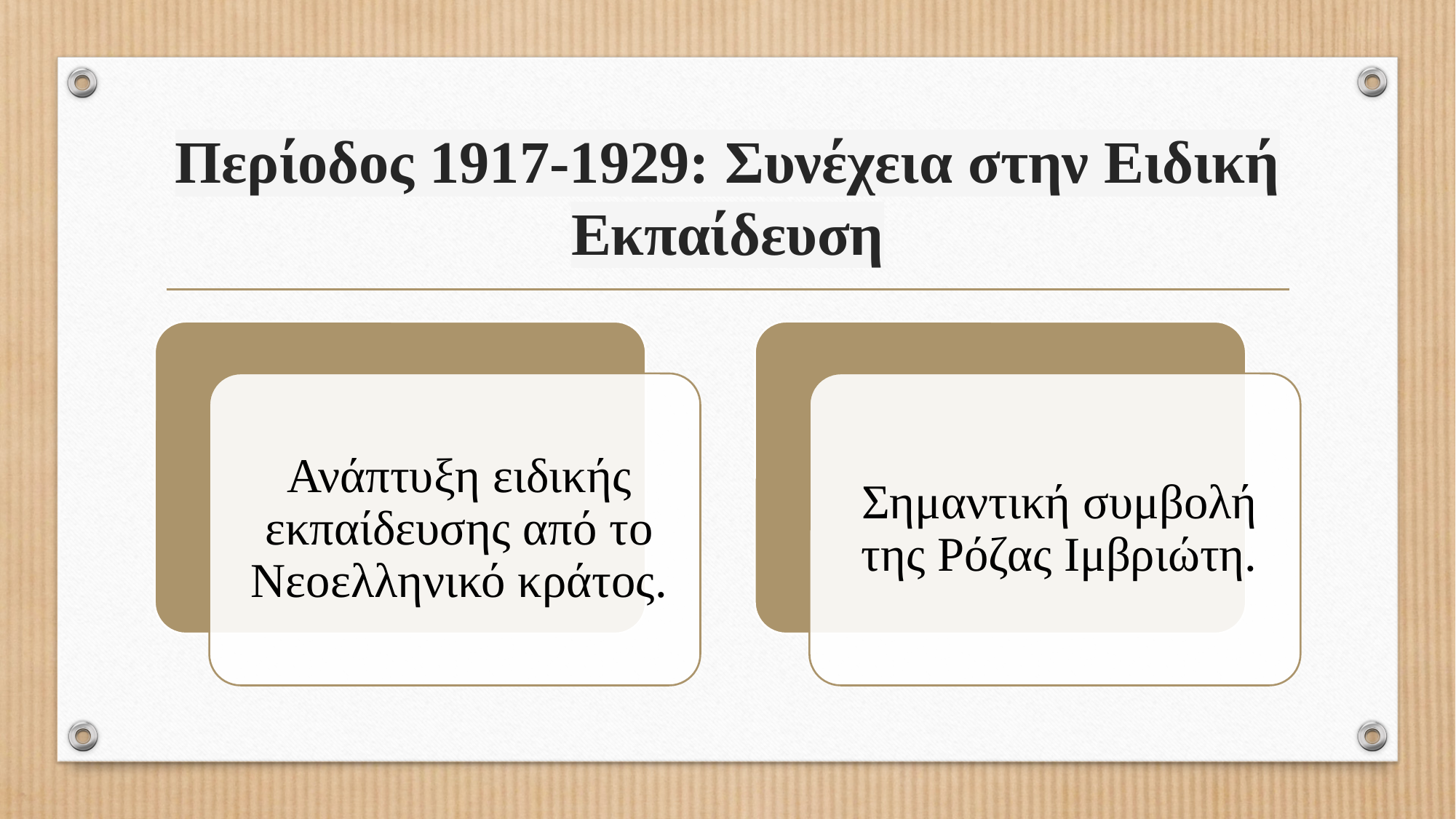

# Περίοδος 1917-1929: Συνέχεια στην Ειδική Εκπαίδευση​
Ανάπτυξη ειδικής εκπαίδευσης από το Νεοελληνικό κράτος.​
Σημαντική συμβολή της Ρόζας Ιμβριώτη.